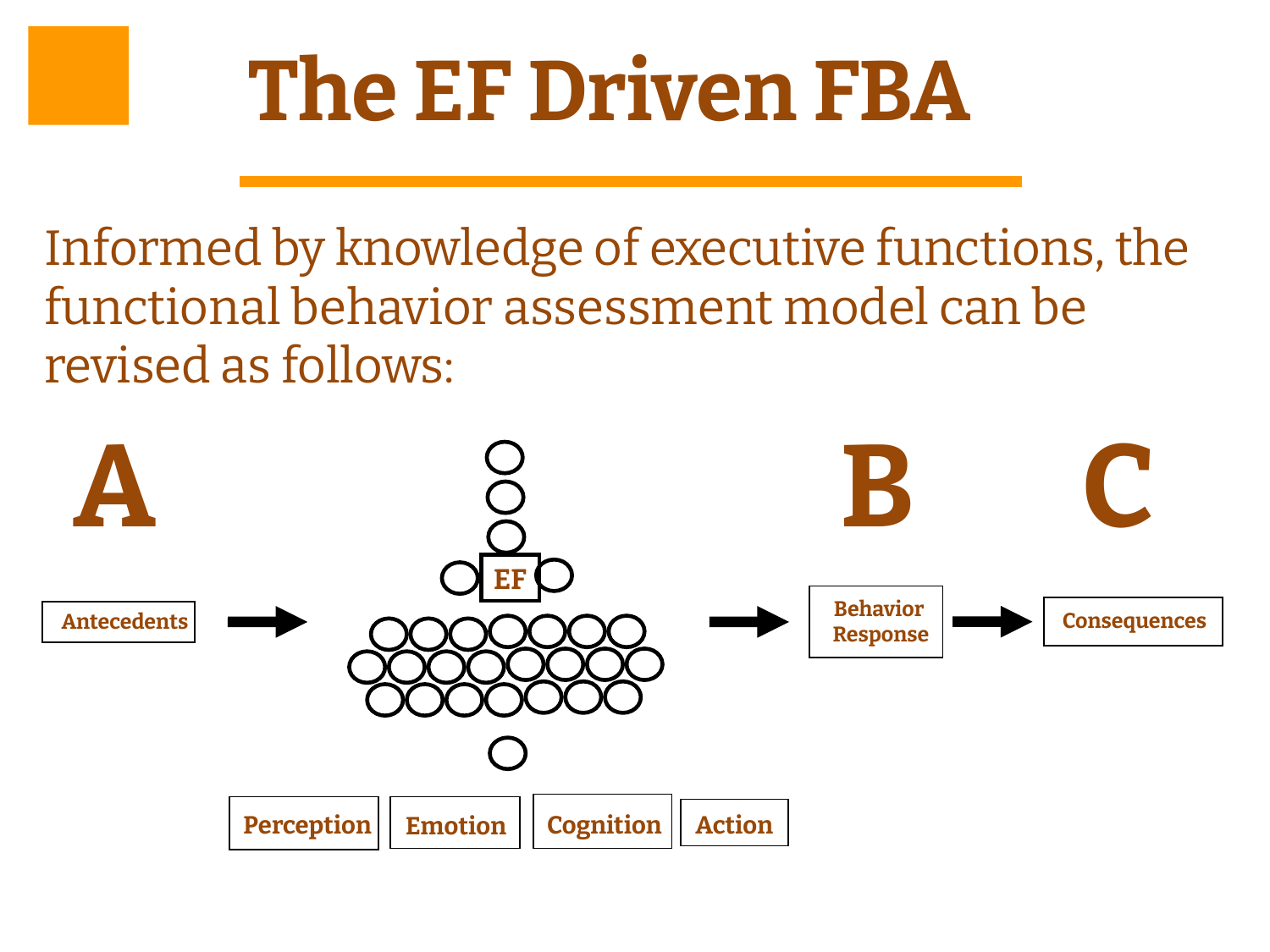

The EF Driven FBA
Informed by knowledge of executive functions, the functional behavior assessment model can be revised as follows:
A
B
C

EF

Behavior
Response

Consequences

Antecedents

Perception
Cognition
Action
Emotion